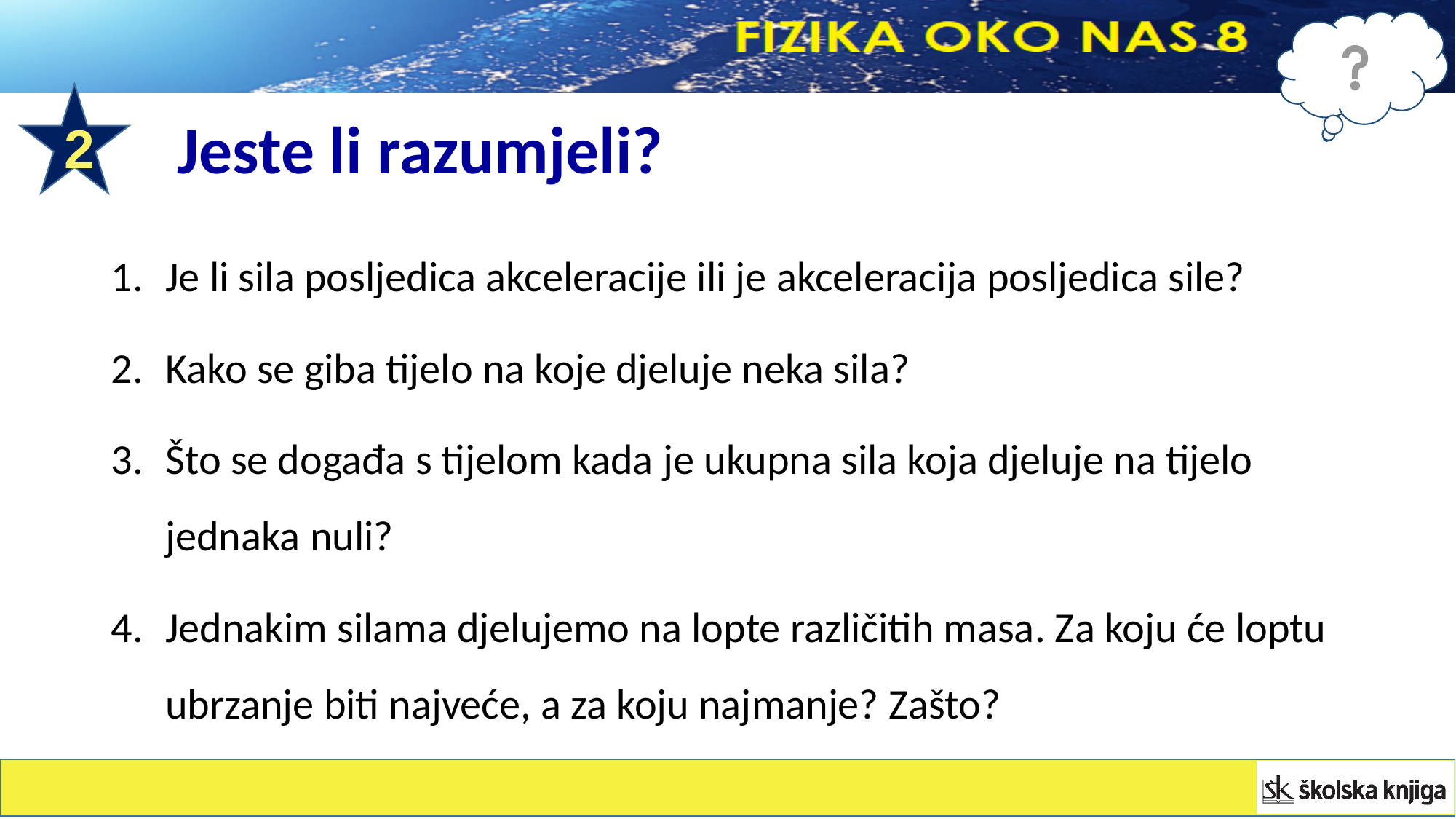

2
Jeste li razumjeli?
Je li sila posljedica akceleracije ili je akceleracija posljedica sile?
Kako se giba tijelo na koje djeluje neka sila?
Što se događa s tijelom kada je ukupna sila koja djeluje na tijelo jednaka nuli?
Jednakim silama djelujemo na lopte različitih masa. Za koju će loptu ubrzanje biti najveće, a za koju najmanje? Zašto?